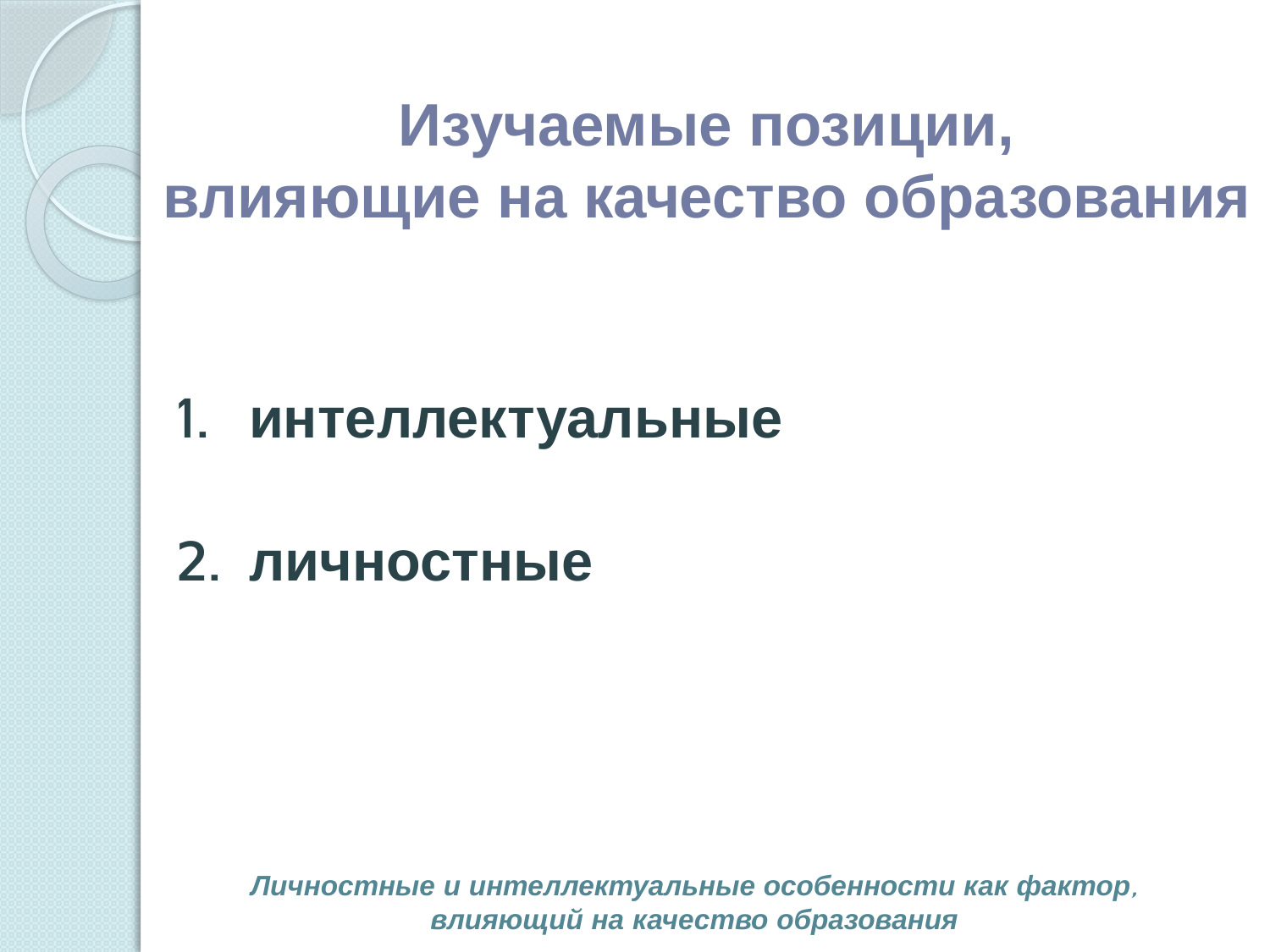

Изучаемые позиции,
влияющие на качество образования
интеллектуальные

личностные
Личностные и интеллектуальные особенности как фактор, влияющий на качество образования